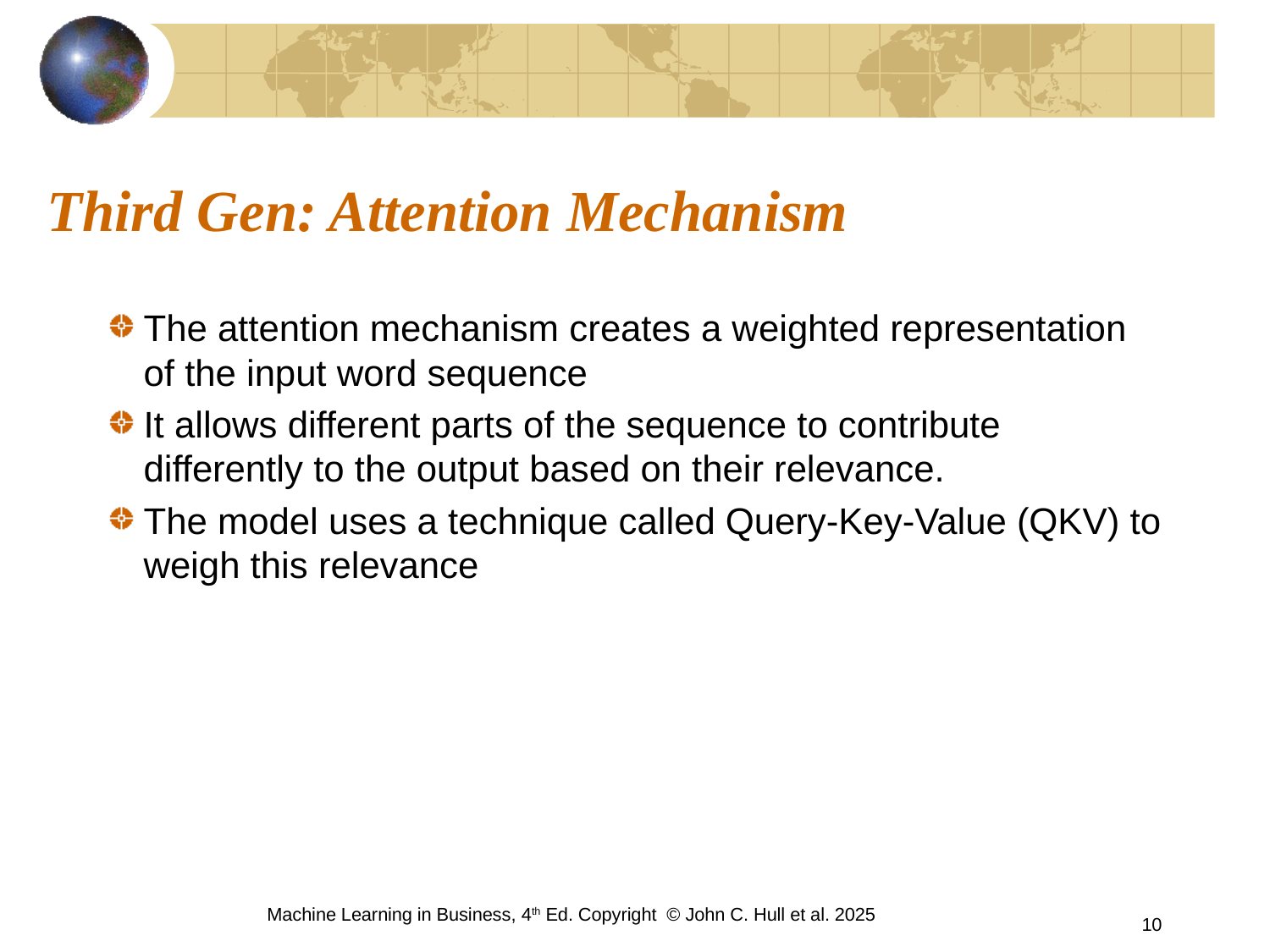

# Third Gen: Attention Mechanism
The attention mechanism creates a weighted representation of the input word sequence
It allows different parts of the sequence to contribute differently to the output based on their relevance.
The model uses a technique called Query-Key-Value (QKV) to weigh this relevance
Machine Learning in Business, 4th Ed. Copyright  © John C. Hull et al. 2025
10